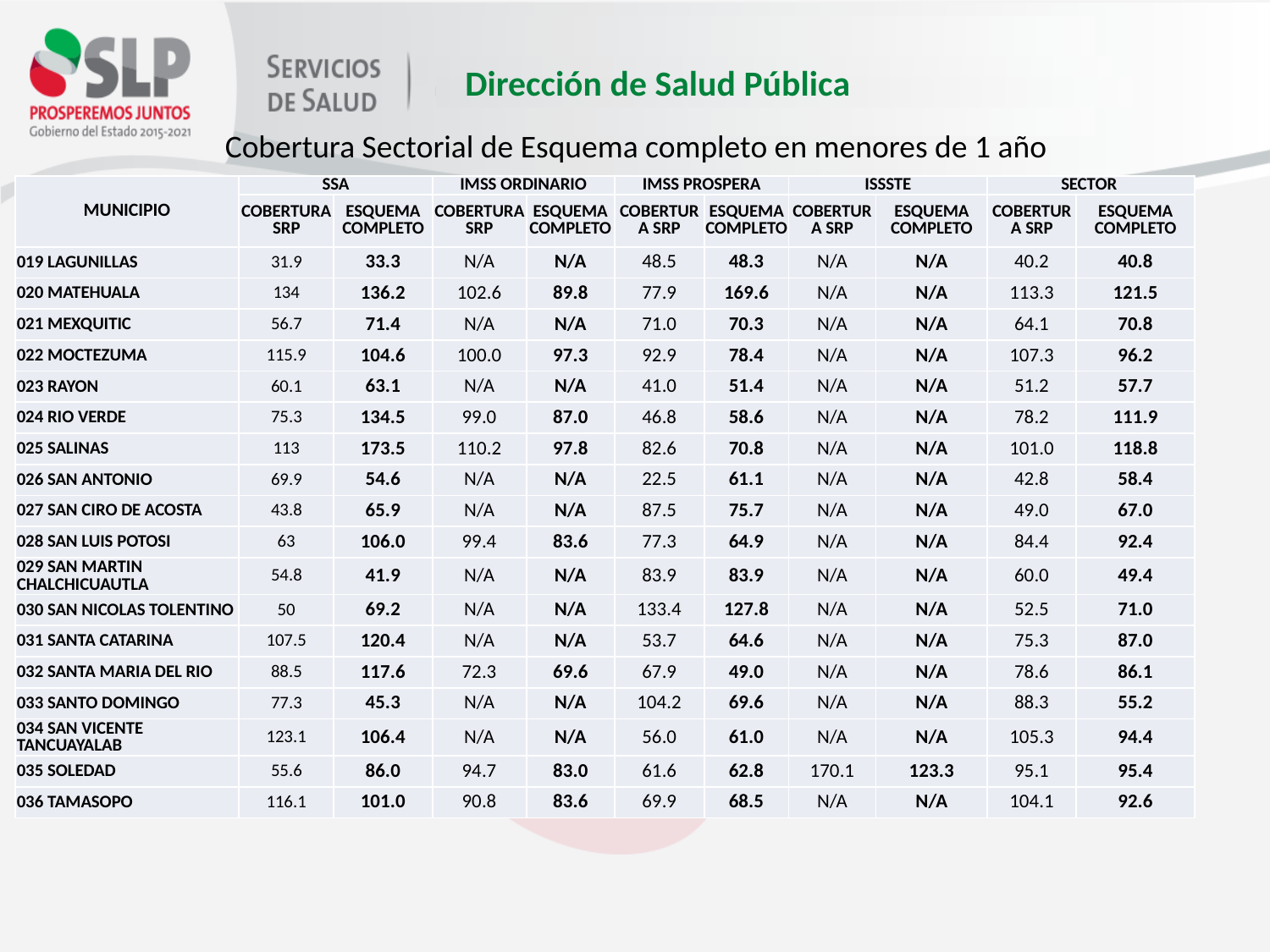

Cobertura Sectorial de Esquema completo en menores de 1 año
| MUNICIPIO | SSA |  | IMSS ORDINARIO |  | IMSS PROSPERA |  | ISSSTE |  | SECTOR |  |
| --- | --- | --- | --- | --- | --- | --- | --- | --- | --- | --- |
|  | COBERTURA SRP | ESQUEMA COMPLETO | COBERTURA SRP | ESQUEMA COMPLETO | COBERTURA SRP | ESQUEMA COMPLETO | COBERTURA SRP | ESQUEMA COMPLETO | COBERTURA SRP | ESQUEMA COMPLETO |
| 019 LAGUNILLAS | 31.9 | 33.3 | N/A | N/A | 48.5 | 48.3 | N/A | N/A | 40.2 | 40.8 |
| 020 MATEHUALA | 134 | 136.2 | 102.6 | 89.8 | 77.9 | 169.6 | N/A | N/A | 113.3 | 121.5 |
| 021 MEXQUITIC | 56.7 | 71.4 | N/A | N/A | 71.0 | 70.3 | N/A | N/A | 64.1 | 70.8 |
| 022 MOCTEZUMA | 115.9 | 104.6 | 100.0 | 97.3 | 92.9 | 78.4 | N/A | N/A | 107.3 | 96.2 |
| 023 RAYON | 60.1 | 63.1 | N/A | N/A | 41.0 | 51.4 | N/A | N/A | 51.2 | 57.7 |
| 024 RIO VERDE | 75.3 | 134.5 | 99.0 | 87.0 | 46.8 | 58.6 | N/A | N/A | 78.2 | 111.9 |
| 025 SALINAS | 113 | 173.5 | 110.2 | 97.8 | 82.6 | 70.8 | N/A | N/A | 101.0 | 118.8 |
| 026 SAN ANTONIO | 69.9 | 54.6 | N/A | N/A | 22.5 | 61.1 | N/A | N/A | 42.8 | 58.4 |
| 027 SAN CIRO DE ACOSTA | 43.8 | 65.9 | N/A | N/A | 87.5 | 75.7 | N/A | N/A | 49.0 | 67.0 |
| 028 SAN LUIS POTOSI | 63 | 106.0 | 99.4 | 83.6 | 77.3 | 64.9 | N/A | N/A | 84.4 | 92.4 |
| 029 SAN MARTIN CHALCHICUAUTLA | 54.8 | 41.9 | N/A | N/A | 83.9 | 83.9 | N/A | N/A | 60.0 | 49.4 |
| 030 SAN NICOLAS TOLENTINO | 50 | 69.2 | N/A | N/A | 133.4 | 127.8 | N/A | N/A | 52.5 | 71.0 |
| 031 SANTA CATARINA | 107.5 | 120.4 | N/A | N/A | 53.7 | 64.6 | N/A | N/A | 75.3 | 87.0 |
| 032 SANTA MARIA DEL RIO | 88.5 | 117.6 | 72.3 | 69.6 | 67.9 | 49.0 | N/A | N/A | 78.6 | 86.1 |
| 033 SANTO DOMINGO | 77.3 | 45.3 | N/A | N/A | 104.2 | 69.6 | N/A | N/A | 88.3 | 55.2 |
| 034 SAN VICENTE TANCUAYALAB | 123.1 | 106.4 | N/A | N/A | 56.0 | 61.0 | N/A | N/A | 105.3 | 94.4 |
| 035 SOLEDAD | 55.6 | 86.0 | 94.7 | 83.0 | 61.6 | 62.8 | 170.1 | 123.3 | 95.1 | 95.4 |
| 036 TAMASOPO | 116.1 | 101.0 | 90.8 | 83.6 | 69.9 | 68.5 | N/A | N/A | 104.1 | 92.6 |